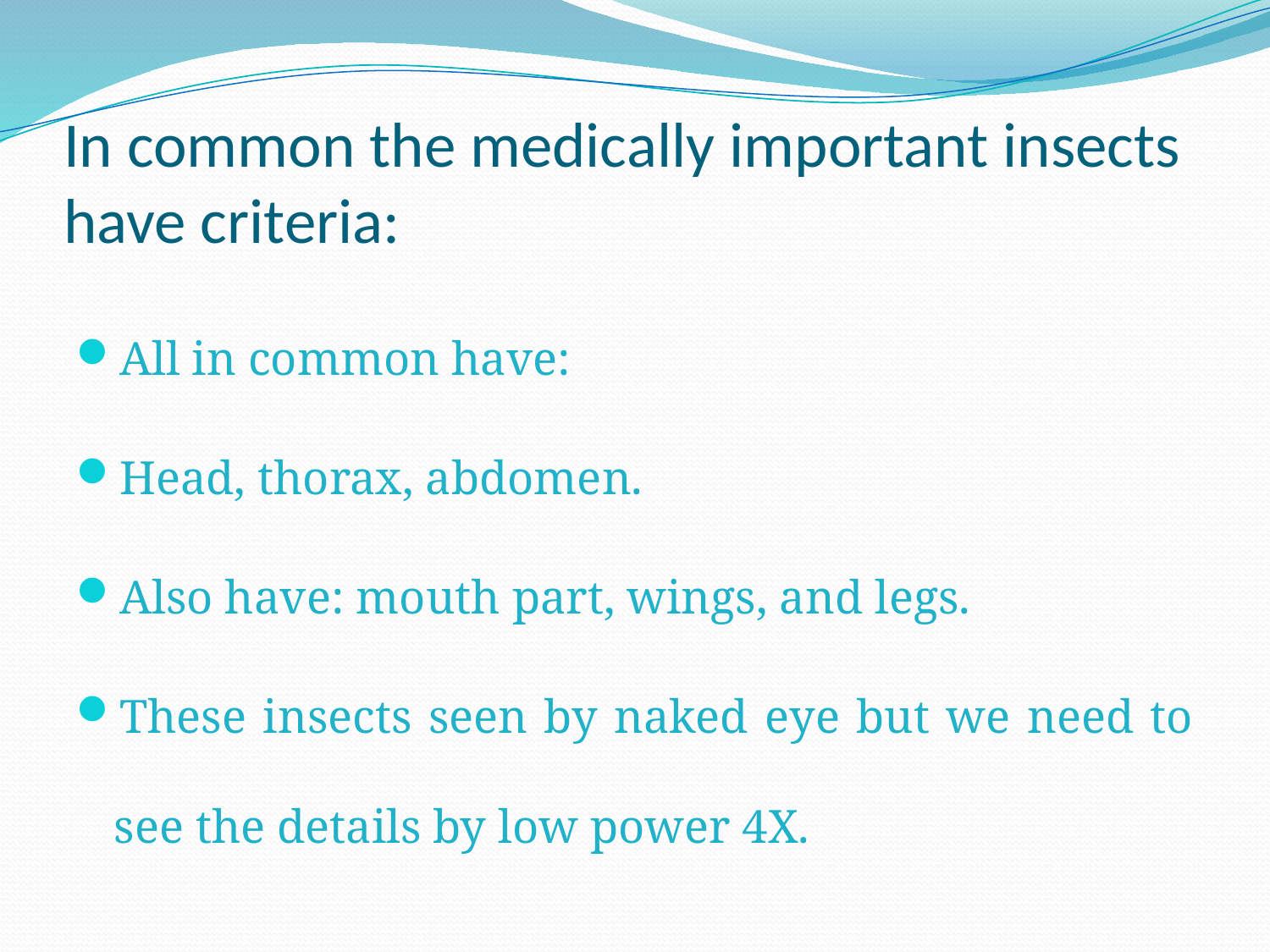

# In common the medically important insects have criteria:
All in common have:
Head, thorax, abdomen.
Also have: mouth part, wings, and legs.
These insects seen by naked eye but we need to see the details by low power 4X.